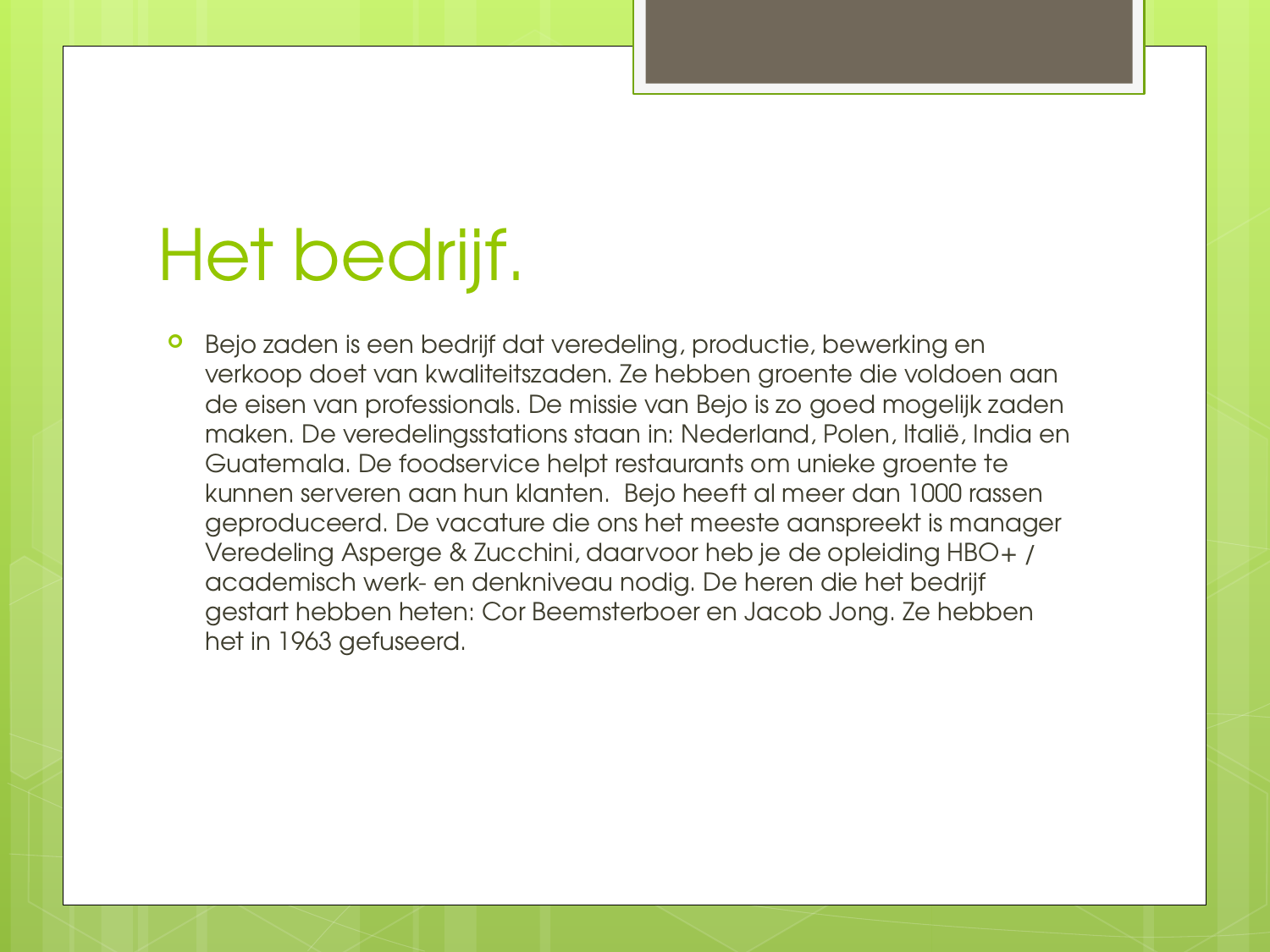

# Het bedrijf.
Bejo zaden is een bedrijf dat veredeling, productie, bewerking en verkoop doet van kwaliteitszaden. Ze hebben groente die voldoen aan de eisen van professionals. De missie van Bejo is zo goed mogelijk zaden maken. De veredelingsstations staan in: Nederland, Polen, Italië, India en Guatemala. De foodservice helpt restaurants om unieke groente te kunnen serveren aan hun klanten.  Bejo heeft al meer dan 1000 rassen geproduceerd. De vacature die ons het meeste aanspreekt is manager Veredeling Asperge & Zucchini, daarvoor heb je de opleiding HBO+ / academisch werk- en denkniveau nodig. De heren die het bedrijf gestart hebben heten: Cor Beemsterboer en Jacob Jong. Ze hebben het in 1963 gefuseerd.